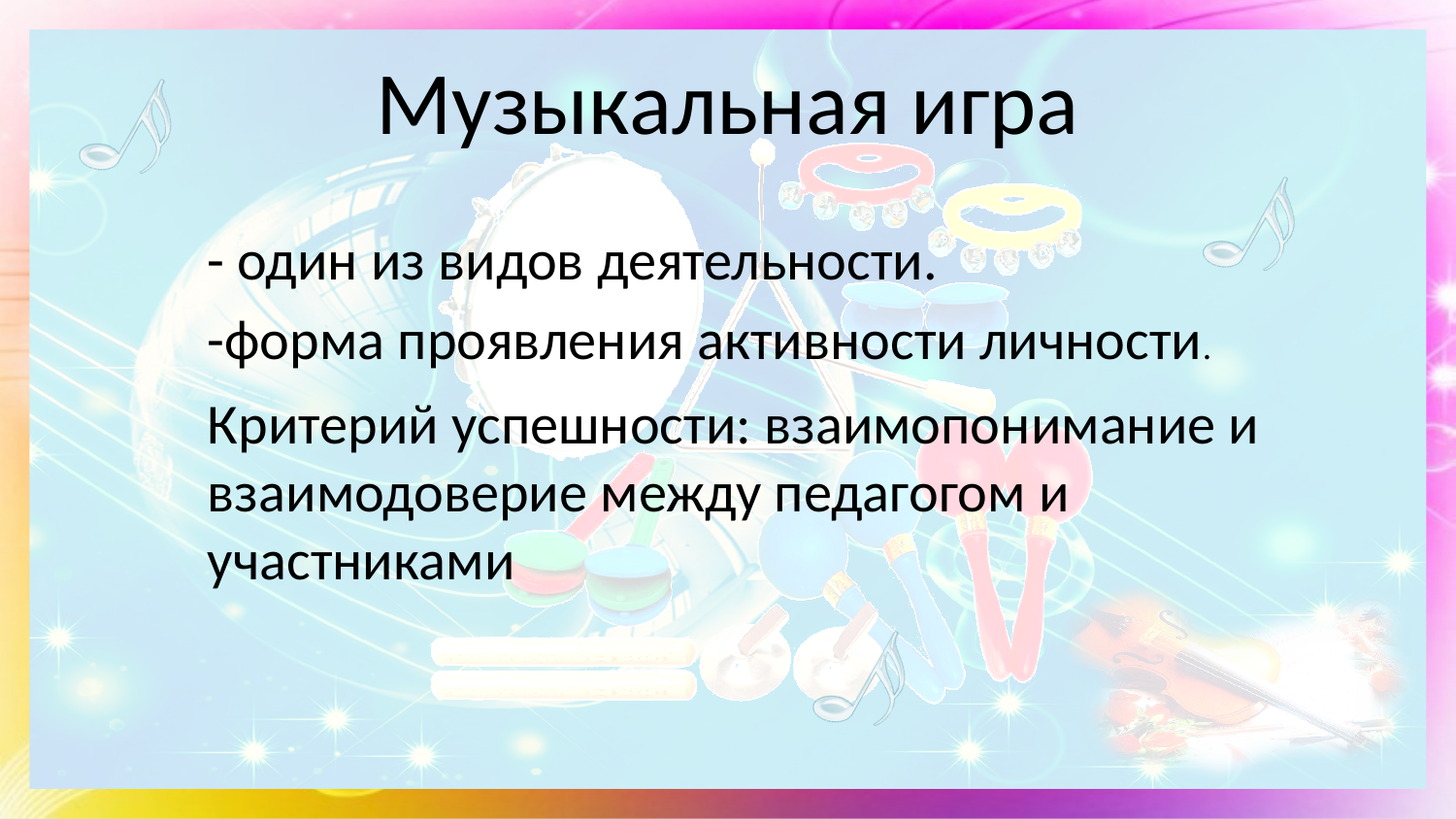

# Музыкальная игра
- один из видов деятельности.

-форма проявления активности личности.

Критерий успешности: взаимопонимание и
взаимодоверие между педагогом и участниками